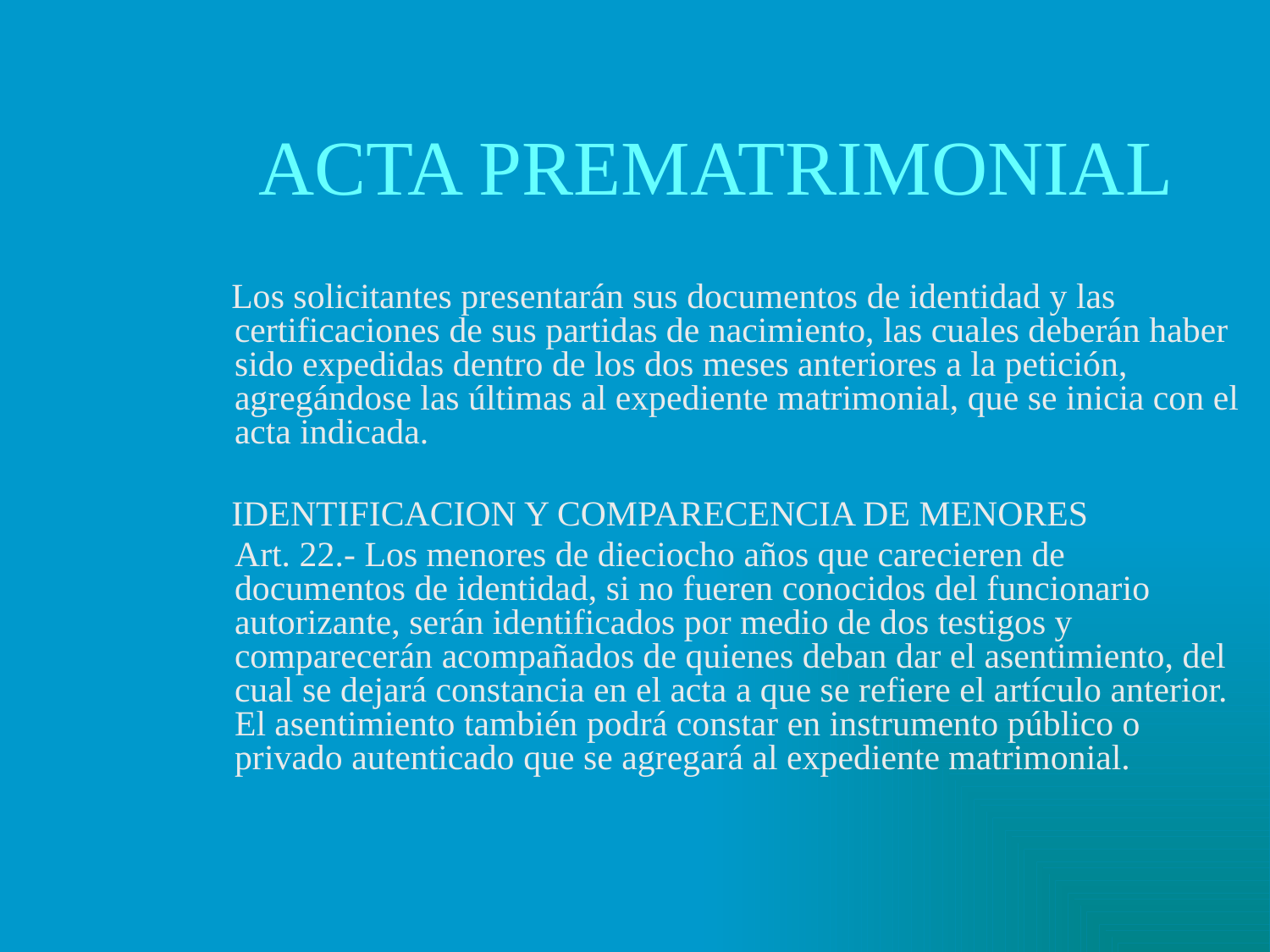

# ACTA PREMATRIMONIAL
     Los solicitantes presentarán sus documentos de identidad y las certificaciones de sus partidas de nacimiento, las cuales deberán haber sido expedidas dentro de los dos meses anteriores a la petición, agregándose las últimas al expediente matrimonial, que se inicia con el acta indicada.

     IDENTIFICACION Y COMPARECENCIA DE MENORES
	Art. 22.- Los menores de dieciocho años que carecieren de documentos de identidad, si no fueren conocidos del funcionario autorizante, serán identificados por medio de dos testigos y comparecerán acompañados de quienes deban dar el asentimiento, del cual se dejará constancia en el acta a que se refiere el artículo anterior. El asentimiento también podrá constar en instrumento público o privado autenticado que se agregará al expediente matrimonial.